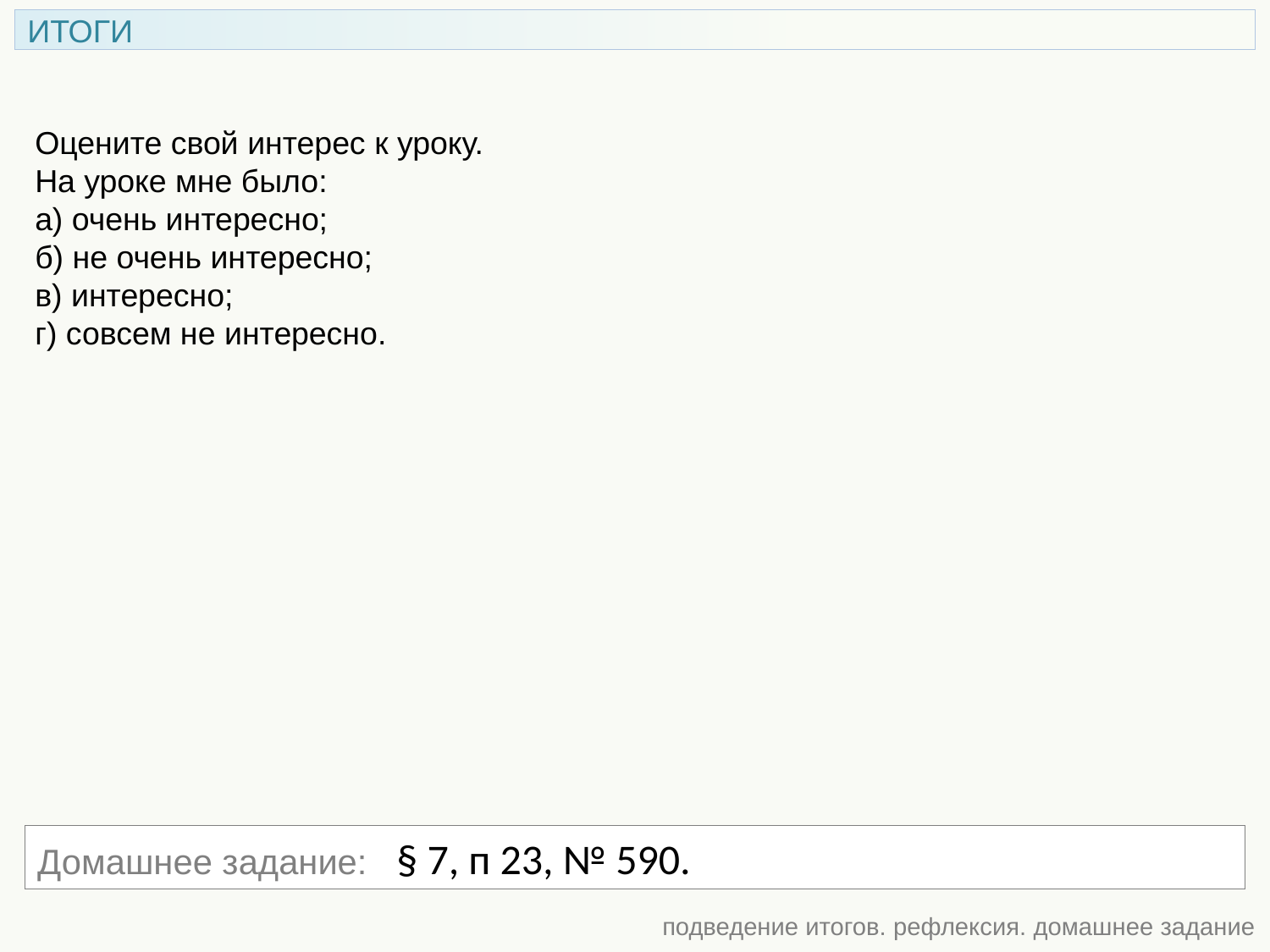

ИТОГИ
Оцените свой интерес к уроку.
На уроке мне было:
а) очень интересно;
б) не очень интересно;
в) интересно;
г) совсем не интересно.
Домашнее задание:   § 7, п 23, № 590.
подведение итогов. рефлексия. домашнее задание